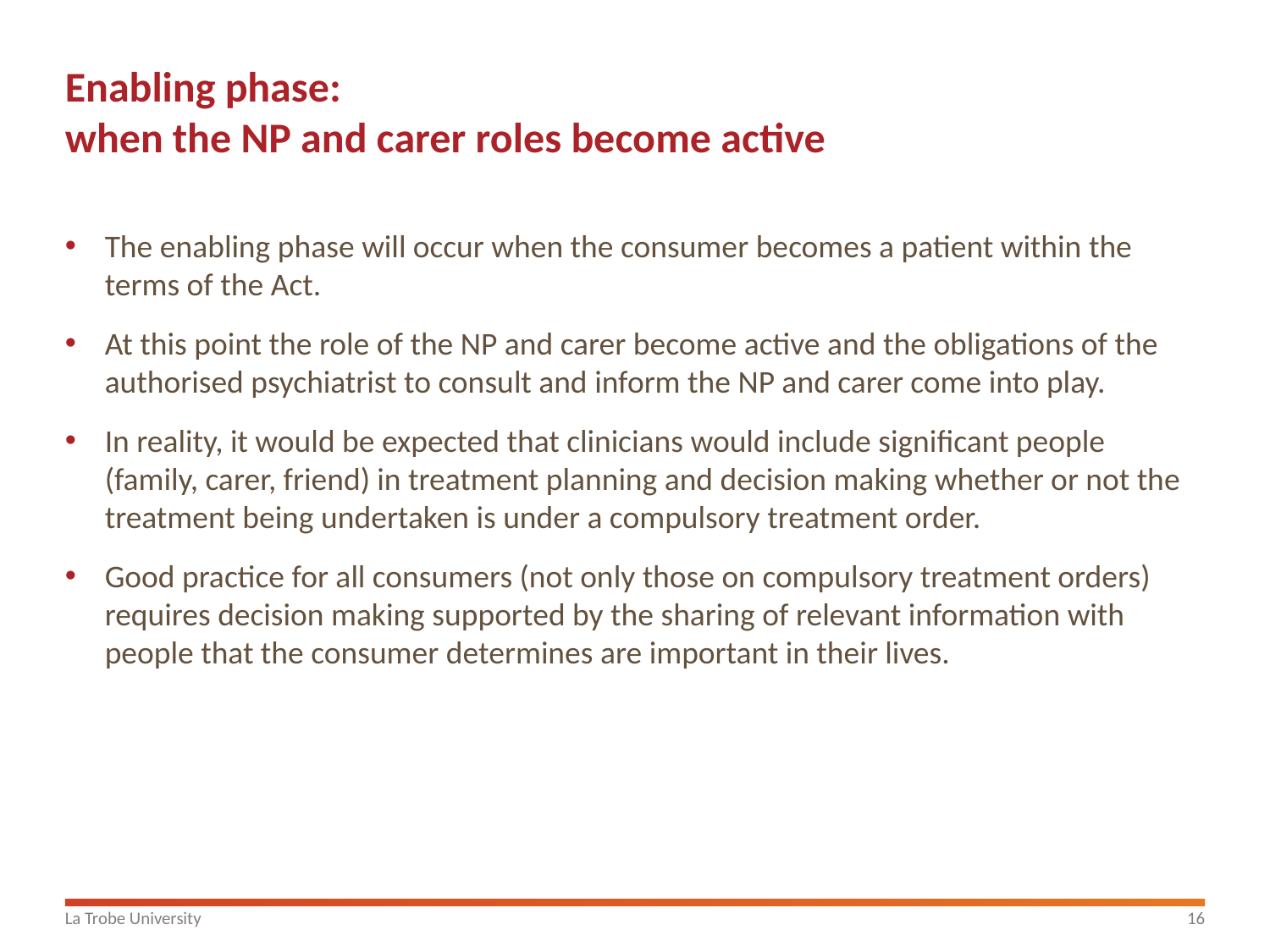

# Enabling phase: when the NP and carer roles become active
The enabling phase will occur when the consumer becomes a patient within the terms of the Act.
At this point the role of the NP and carer become active and the obligations of the authorised psychiatrist to consult and inform the NP and carer come into play.
In reality, it would be expected that clinicians would include significant people (family, carer, friend) in treatment planning and decision making whether or not the treatment being undertaken is under a compulsory treatment order.
Good practice for all consumers (not only those on compulsory treatment orders) requires decision making supported by the sharing of relevant information with people that the consumer determines are important in their lives.